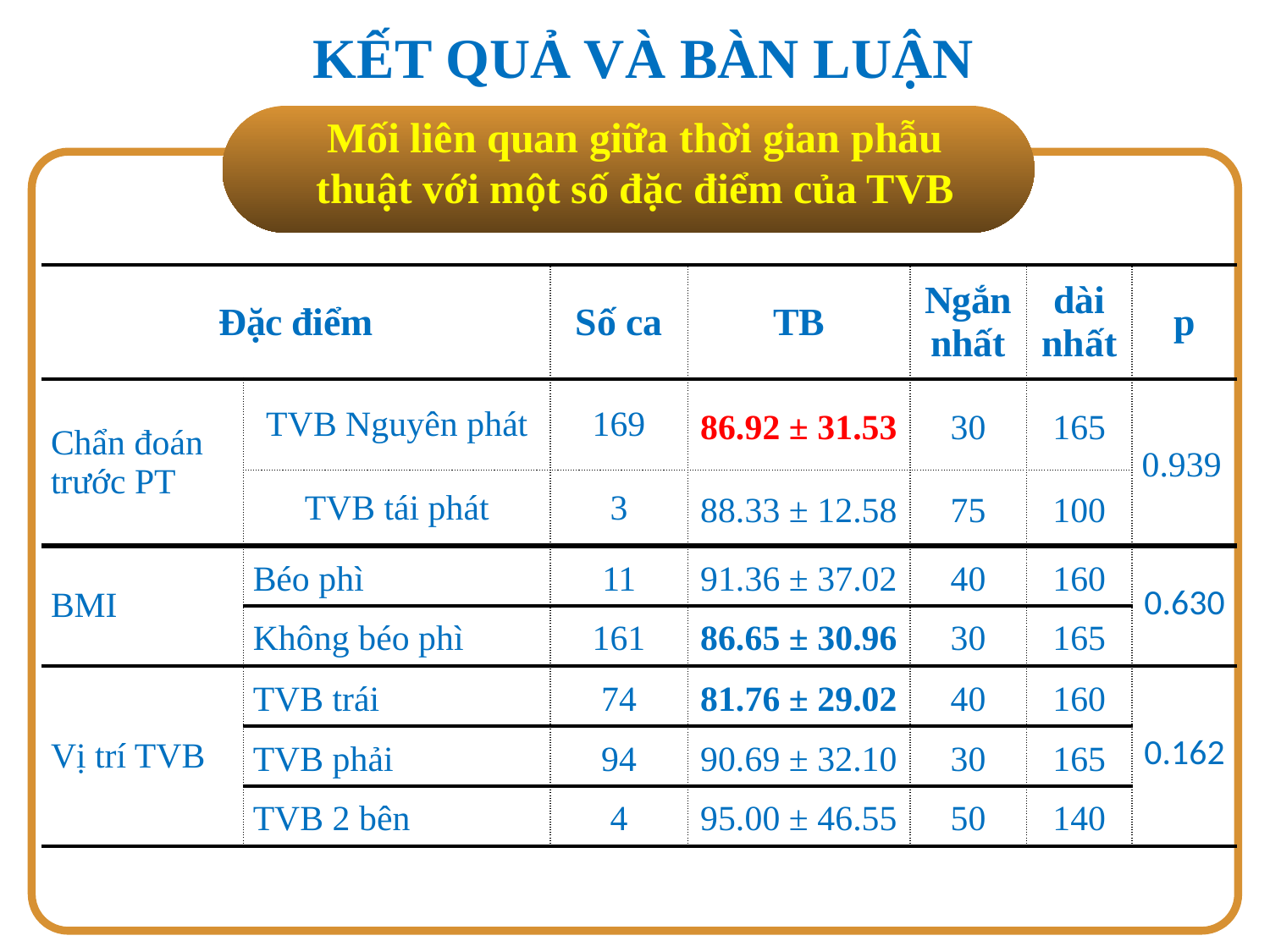

KẾT QUẢ VÀ BÀN LUẬN
Mối liên quan giữa thời gian phẫu thuật với một số đặc điểm của TVB

| Đặc điểm |  | Số ca | TB | Ngắn nhất | dài nhất | p |
| --- | --- | --- | --- | --- | --- | --- |
| Chẩn đoán trước PT | TVB Nguyên phát | 169 | 86.92 ± 31.53 | 30 | 165 | 0.939 |
|  | TVB tái phát | 3 | 88.33 ± 12.58 | 75 | 100 |  |
| BMI | Béo phì | 11 | 91.36 ± 37.02 | 40 | 160 | 0.630 |
|  | Không béo phì | 161 | 86.65 ± 30.96 | 30 | 165 |  |
| Vị trí TVB | TVB trái | 74 | 81.76 ± 29.02 | 40 | 160 | 0.162 |
|  | TVB phải | 94 | 90.69 ± 32.10 | 30 | 165 |  |
|  | TVB 2 bên | 4 | 95.00 ± 46.55 | 50 | 140 |  |